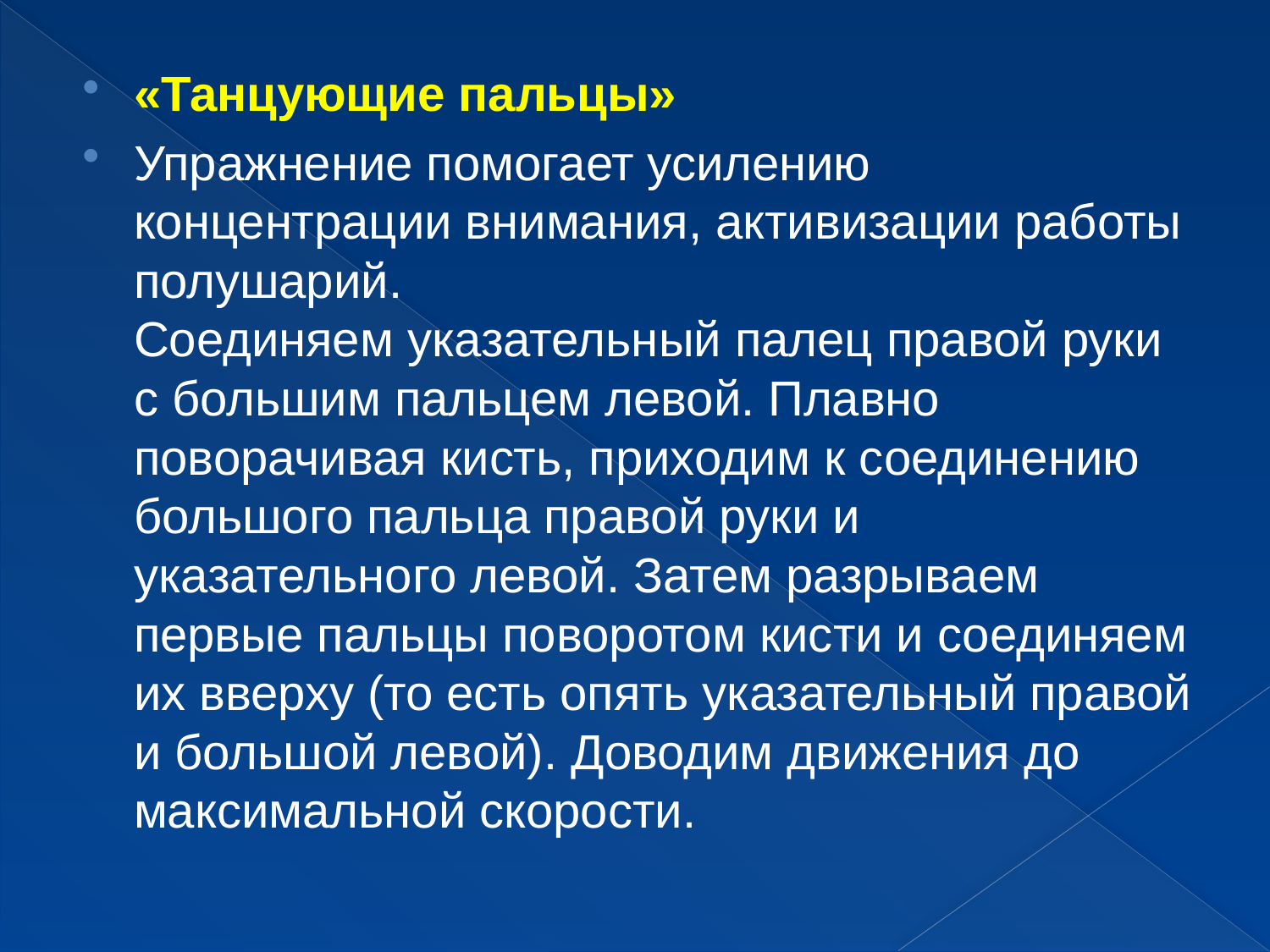

«Танцующие пальцы»
Упражнение помогает усилению концентрации внимания, активизации работы полушарий.
Соединяем указательный палец правой руки с большим пальцем левой. Плавно поворачивая кисть, приходим к соединению большого пальца правой руки и указательного левой. Затем разрываем первые пальцы поворотом кисти и соединяем их вверху (то есть опять указательный правой и большой левой). Доводим движения до максимальной скорости.